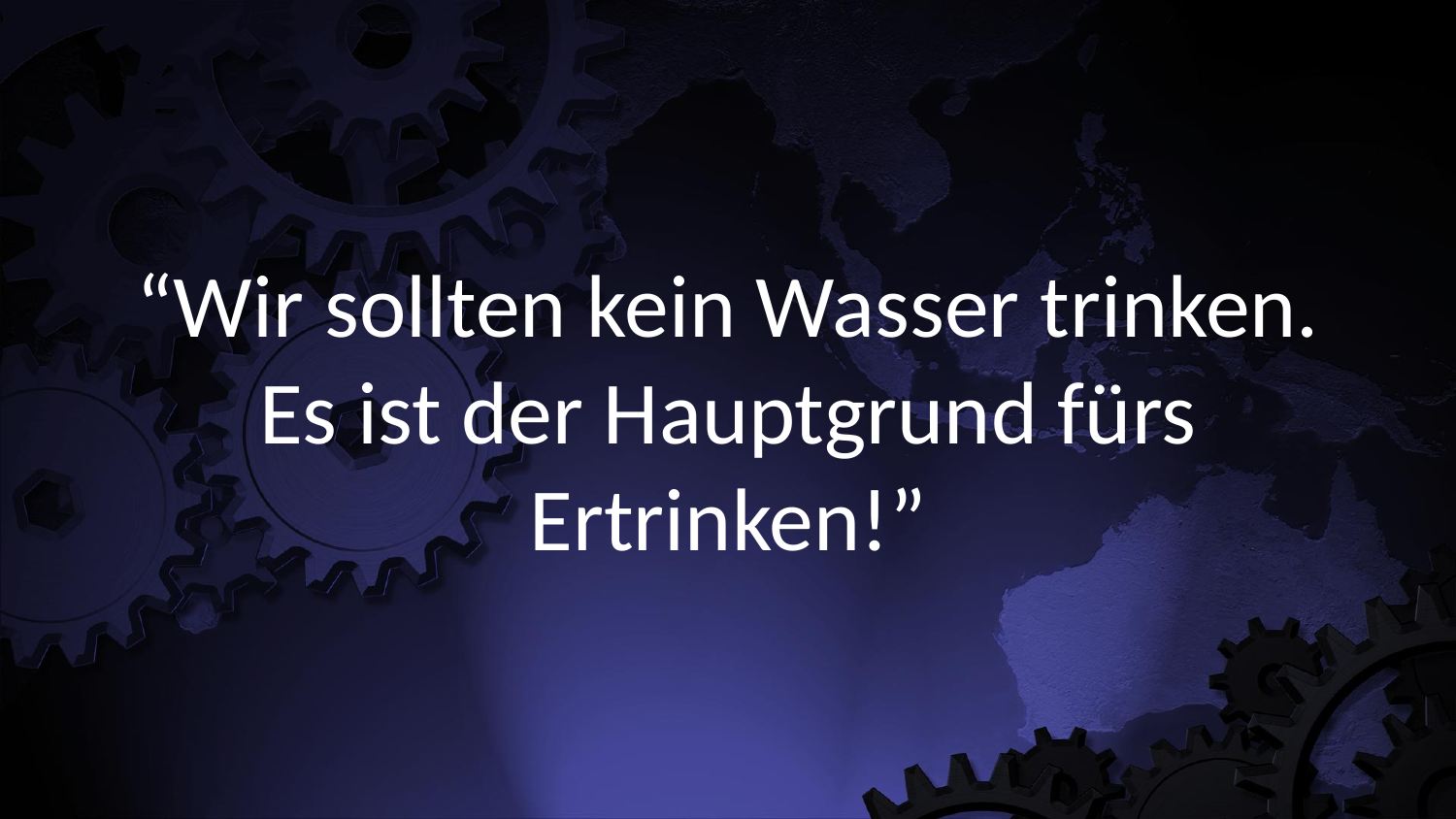

“Wir sollten kein Wasser trinken.
Es ist der Hauptgrund fürs Ertrinken!”